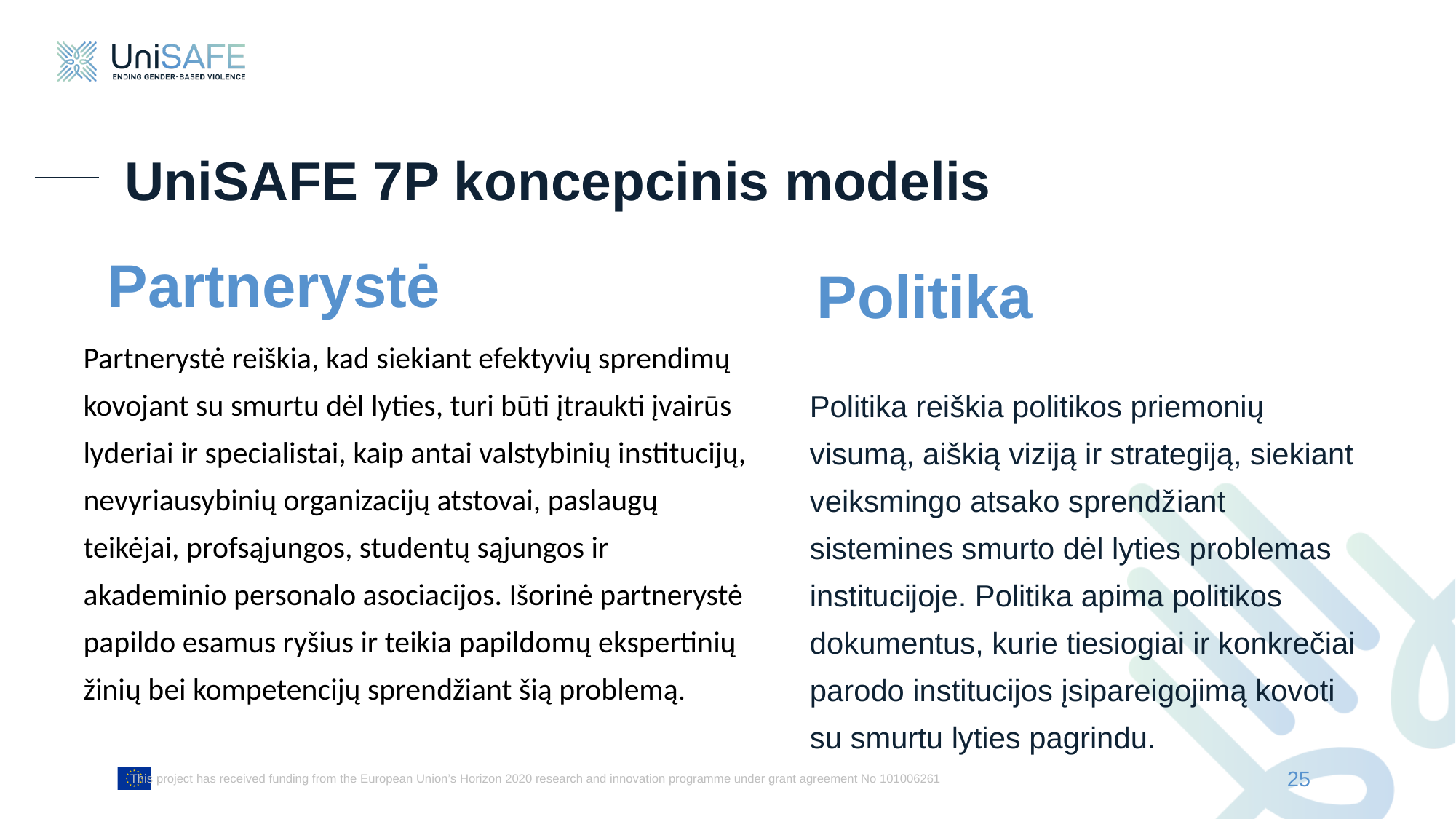

# UniSAFE 7P koncepcinis modelis
Partnerystė
Politika
Partnerystė reiškia, kad siekiant efektyvių sprendimų kovojant su smurtu dėl lyties, turi būti įtraukti įvairūs lyderiai ir specialistai, kaip antai valstybinių institucijų, nevyriausybinių organizacijų atstovai, paslaugų teikėjai, profsąjungos, studentų sąjungos ir akademinio personalo asociacijos. Išorinė partnerystė papildo esamus ryšius ir teikia papildomų ekspertinių žinių bei kompetencijų sprendžiant šią problemą.
Politika reiškia politikos priemonių visumą, aiškią viziją ir strategiją, siekiant veiksmingo atsako sprendžiant sistemines smurto dėl lyties problemas institucijoje. Politika apima politikos dokumentus, kurie tiesiogiai ir konkrečiai parodo institucijos įsipareigojimą kovoti su smurtu lyties pagrindu.
25